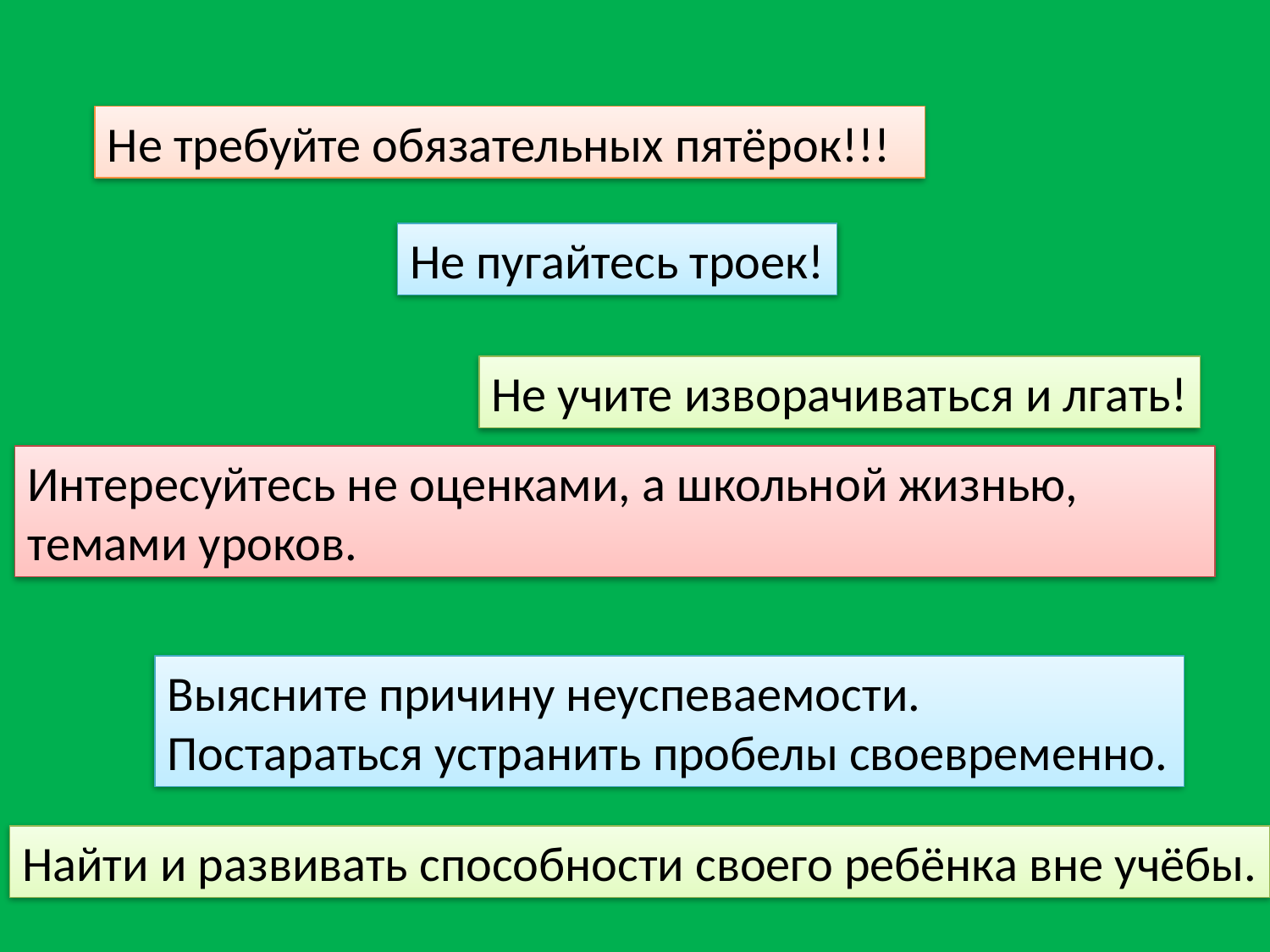

Не требуйте обязательных пятёрок!!!
Не пугайтесь троек!
Не учите изворачиваться и лгать!
Интересуйтесь не оценками, а школьной жизнью, темами уроков.
Выясните причину неуспеваемости. Постараться устранить пробелы своевременно.
Найти и развивать способности своего ребёнка вне учёбы.